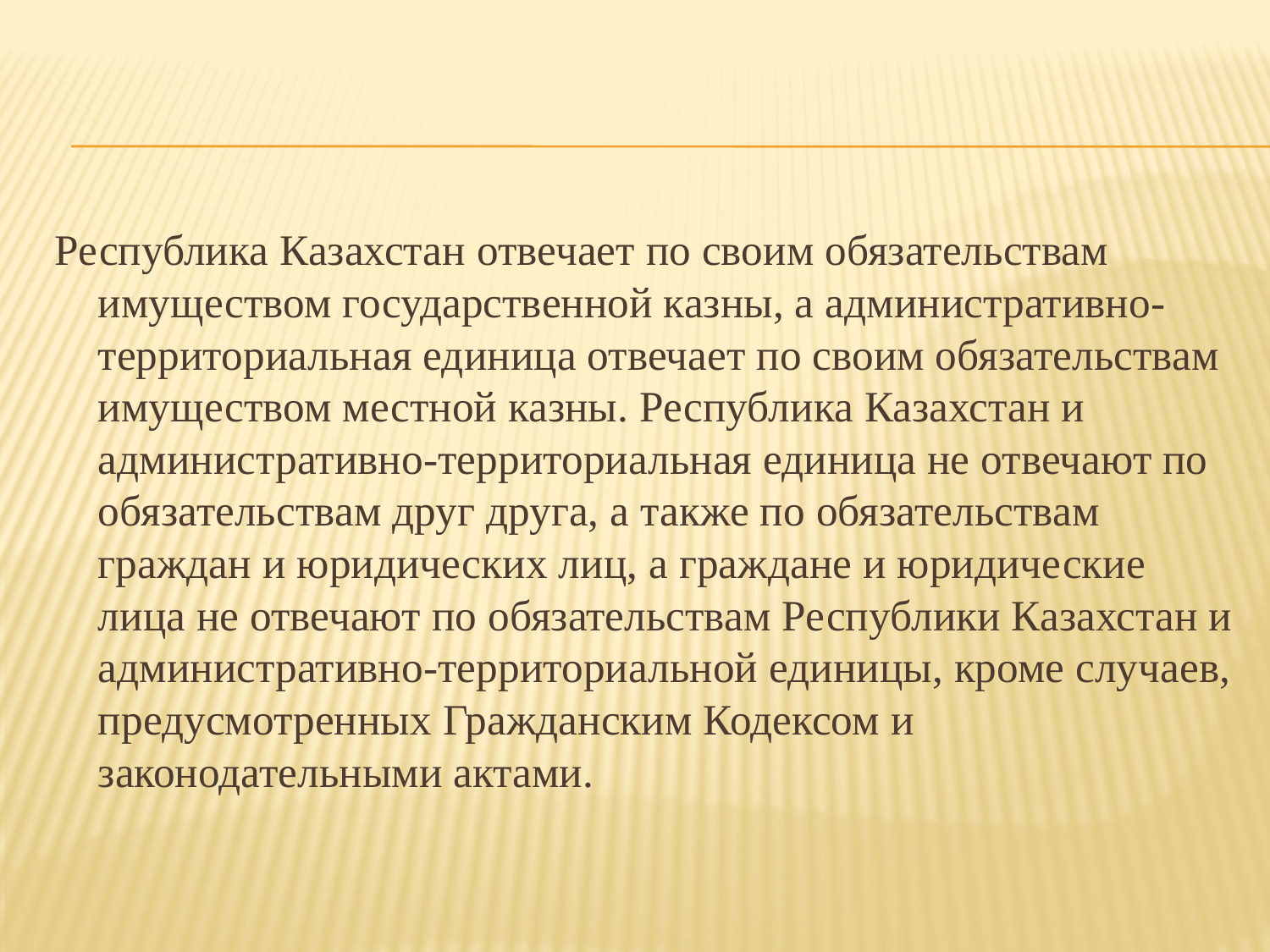

Республика Казахстан отвечает по своим обязательствам имуществом государственной казны, а административно-территориальная единица отвечает по своим обязательствам имуществом местной казны. Республика Казахстан и административно-территориальная единица не отвечают по обязательствам друг друга, а также по обязательствам граждан и юридических лиц, а граждане и юридические лица не отвечают по обязательствам Республики Казахстан и административно-территориальной единицы, кроме случаев, предусмотренных Гражданским Кодексом и законодательными актами.